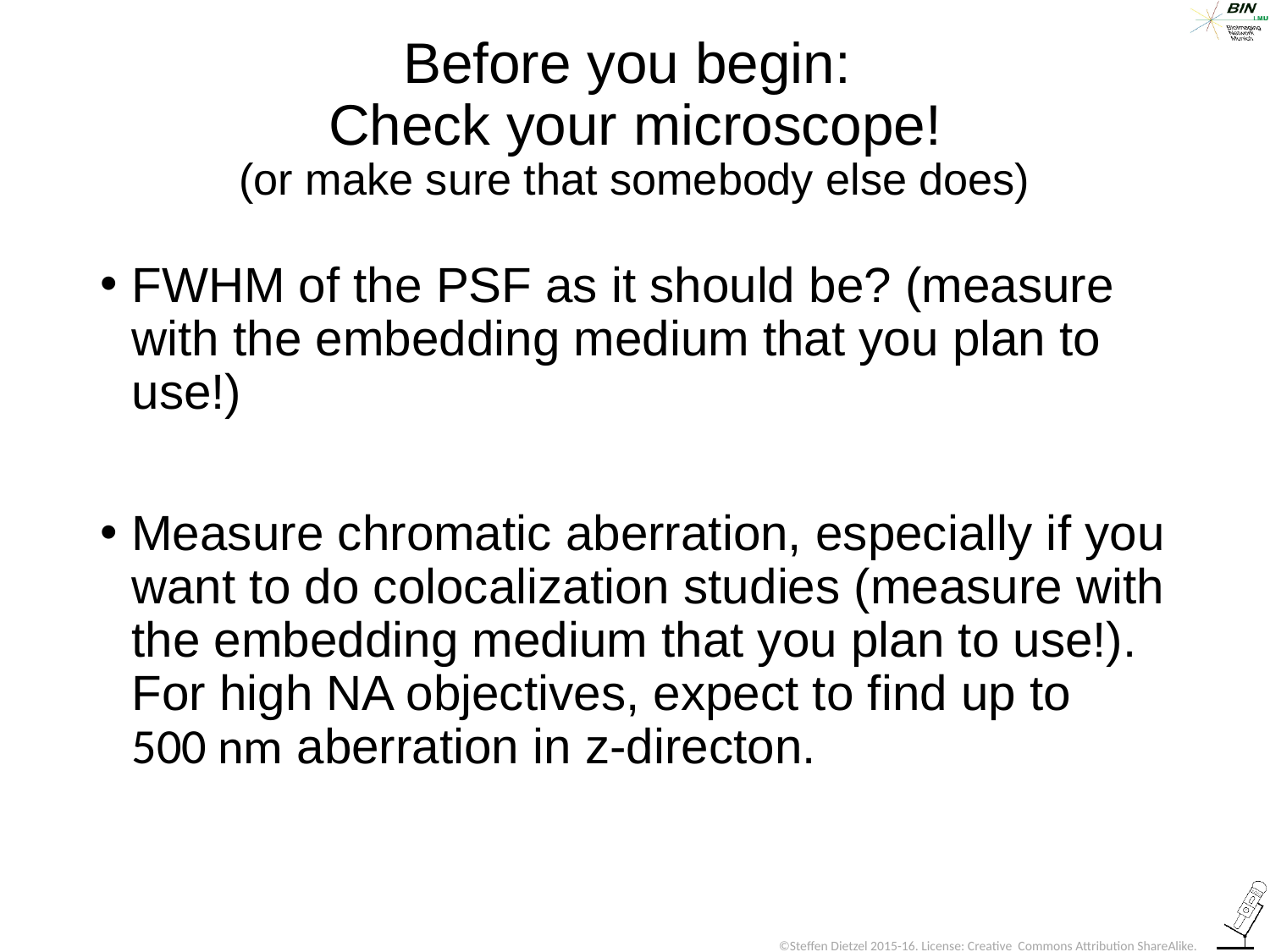

# Before you begin: Check your microscope! (or make sure that somebody else does)
FWHM of the PSF as it should be? (measure with the embedding medium that you plan to use!)

Measure chromatic aberration, especially if you want to do colocalization studies (measure with the embedding medium that you plan to use!). For high NA objectives, expect to find up to
500 nm aberration in z-directon.